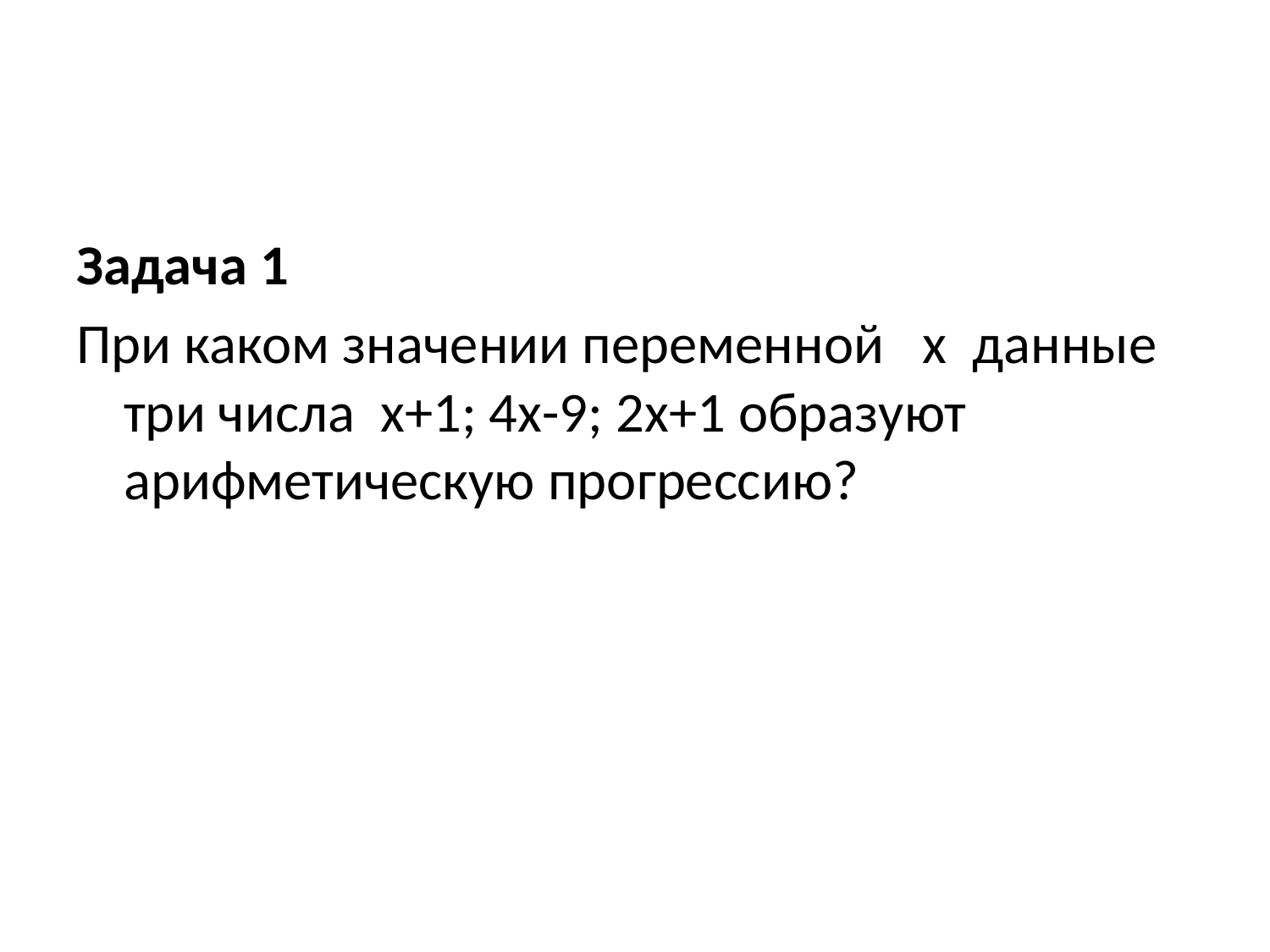

Задача 1
При каком значении переменной   х  данные  три числа  х+1; 4х-9; 2х+1 образуют арифметическую прогрессию?